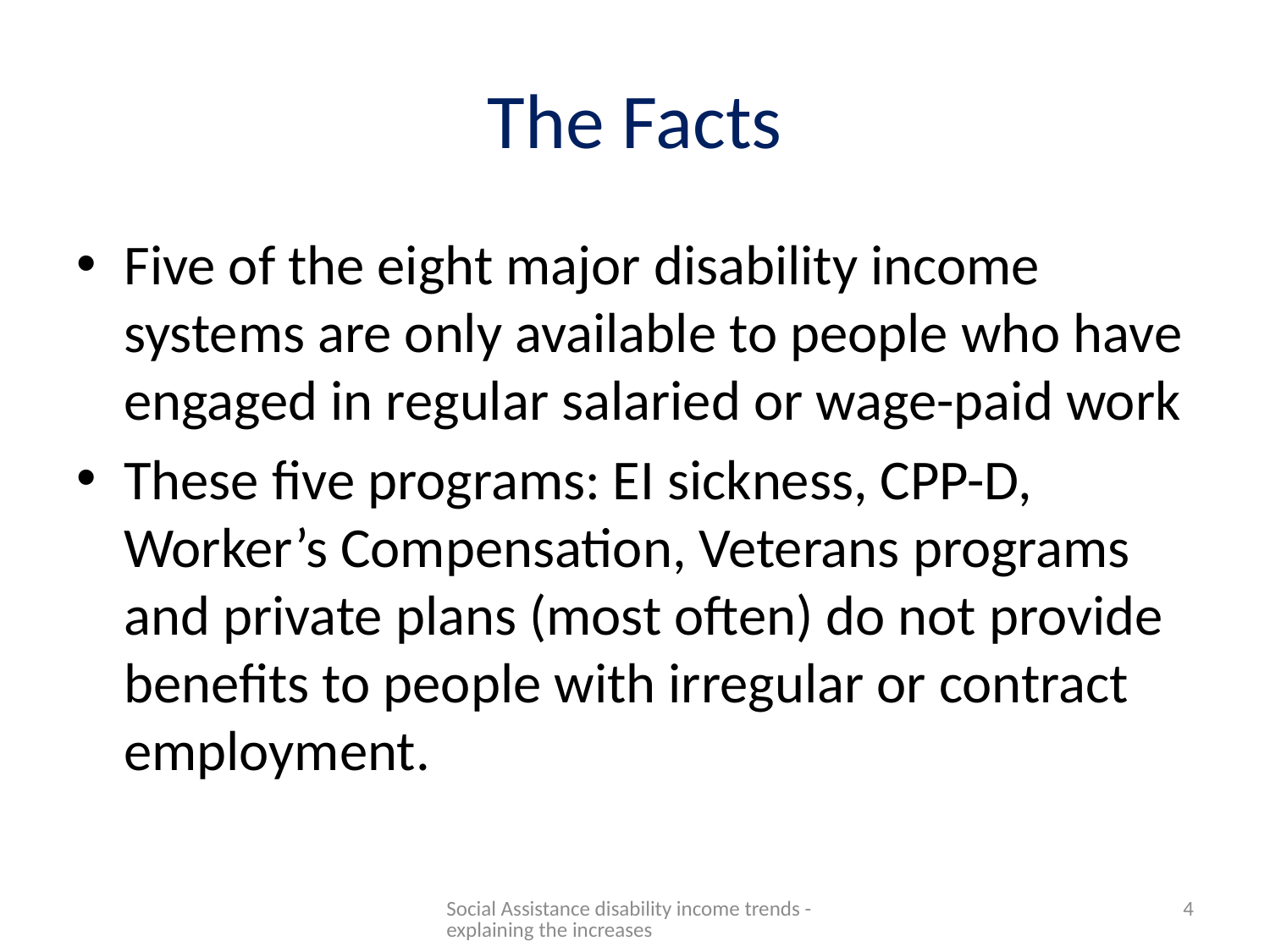

# The Facts
Five of the eight major disability income systems are only available to people who have engaged in regular salaried or wage-paid work
These five programs: EI sickness, CPP-D, Worker’s Compensation, Veterans programs and private plans (most often) do not provide benefits to people with irregular or contract employment.
Social Assistance disability income trends - explaining the increases
4